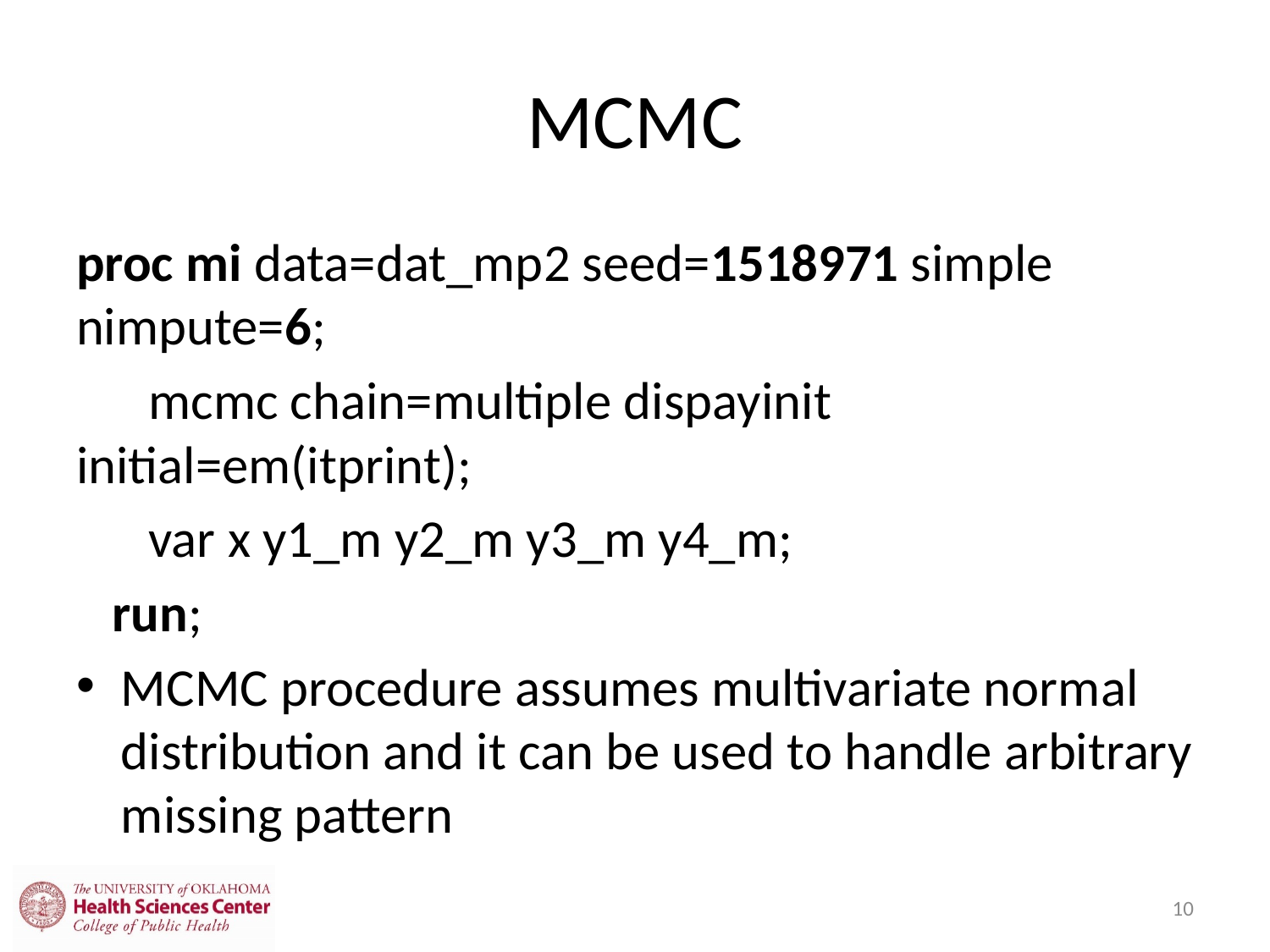

# MCMC
proc mi data=dat_mp2 seed=1518971 simple nimpute=6;
      mcmc chain=multiple dispayinit initial=em(itprint);
      var x y1_m y2_m y3_m y4_m;
   run;
MCMC procedure assumes multivariate normal distribution and it can be used to handle arbitrary missing pattern

10